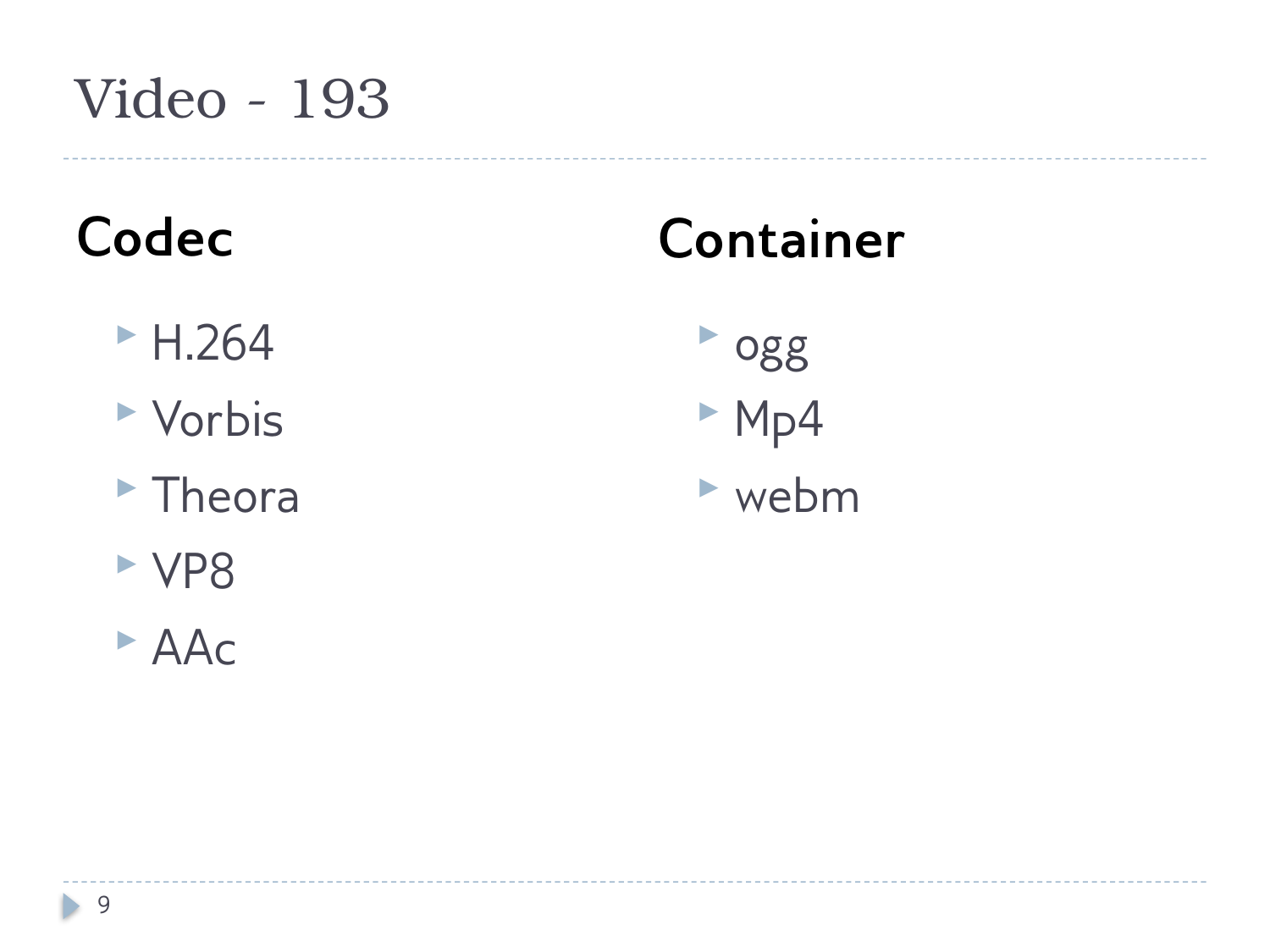

# Video - 193
Codec
Container
H.264
Vorbis
Theora
VP8
AAc

ogg
Mp4
webm

9